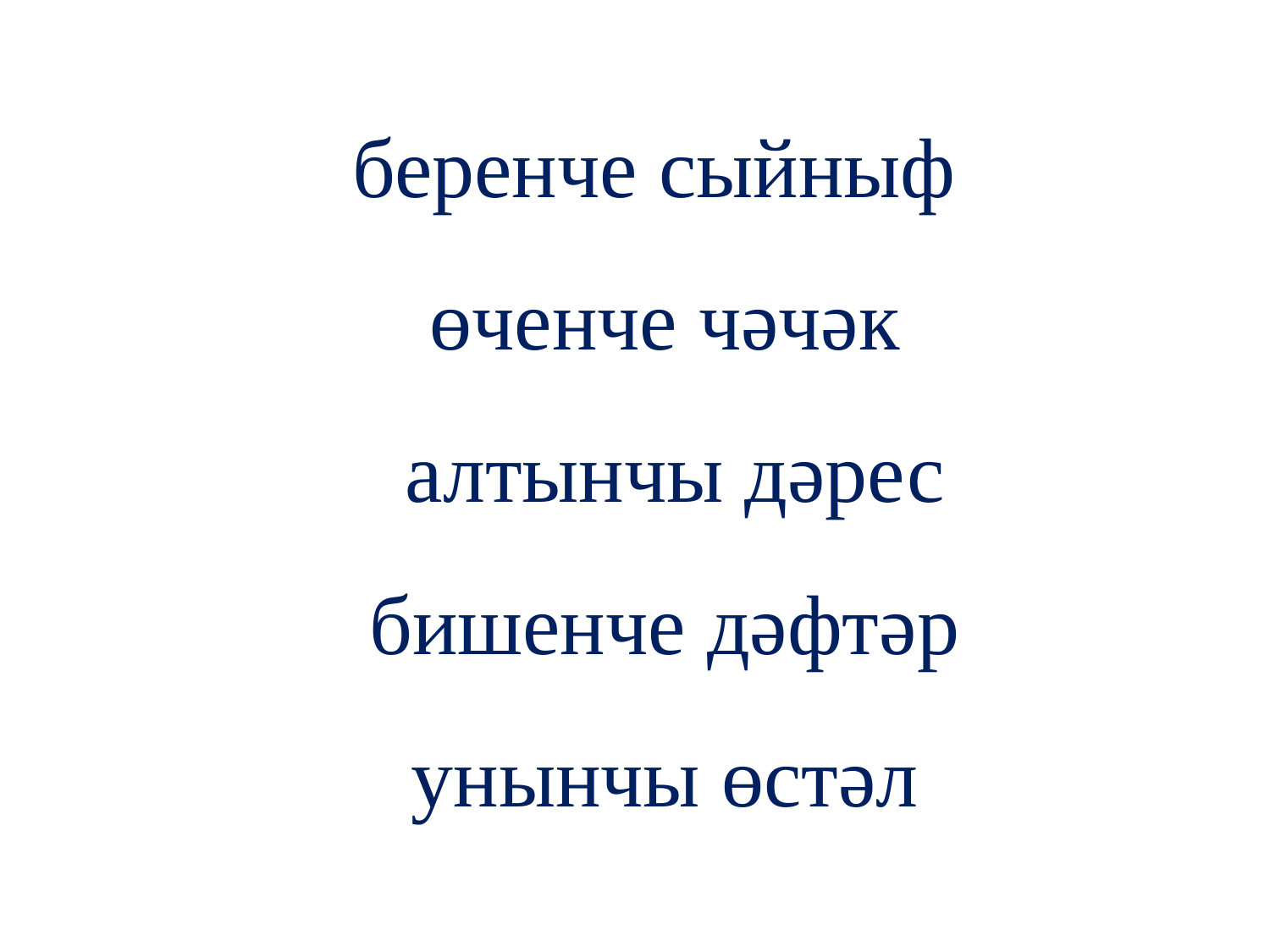

беренче сыйныф
 өченче чәчәк
 алтынчы дәрес
  бишенче дәфтәр
унынчы өстәл